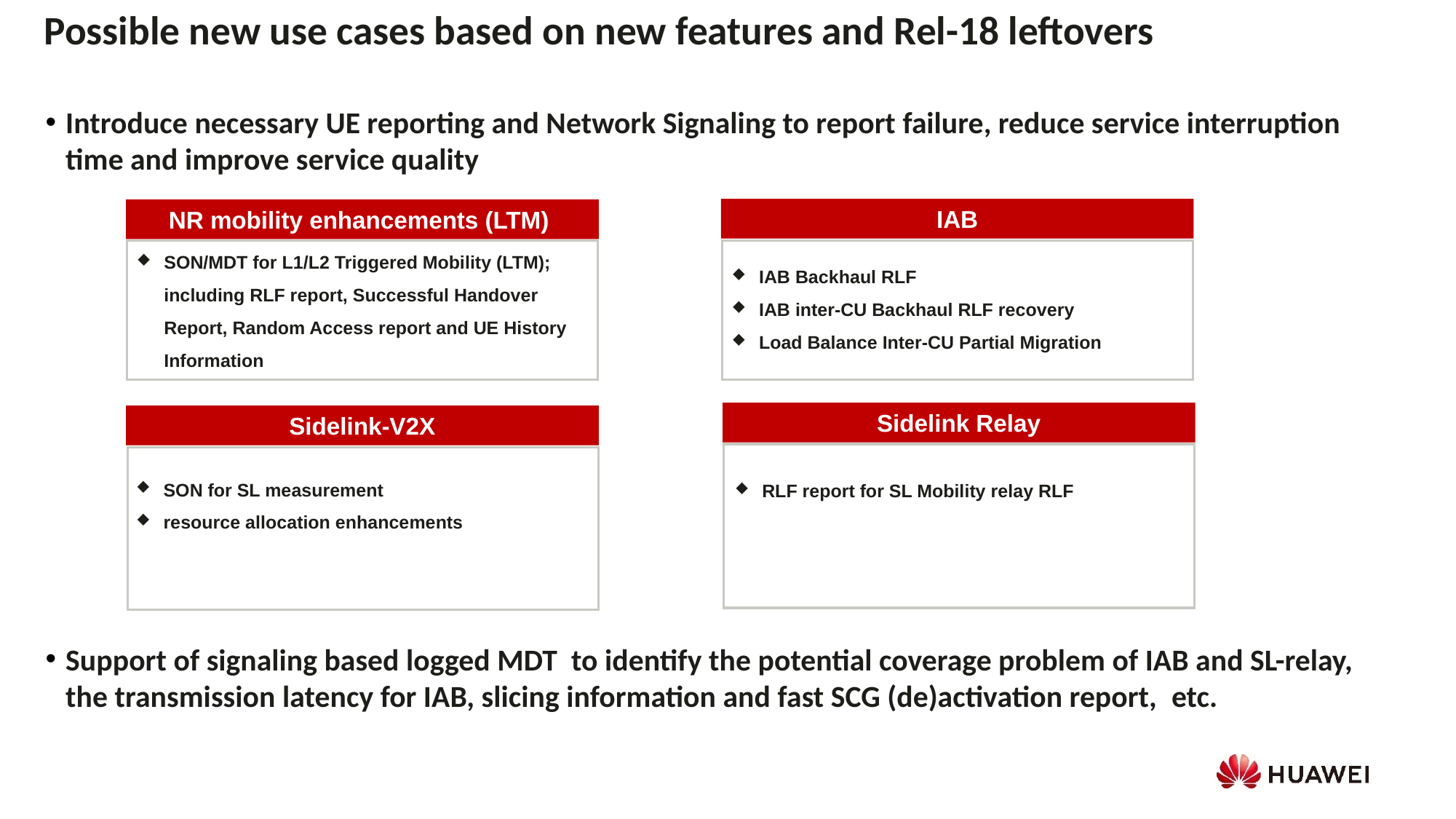

Possible new use cases based on new features and Rel-18 leftovers
Introduce necessary UE reporting and Network Signaling to report failure, reduce service interruption time and improve service quality

Support of signaling based logged MDT  to identify the potential coverage problem of IAB and SL-relay, the transmission latency for IAB, slicing information and fast SCG (de)activation report,  etc.
IAB
NR mobility enhancements (LTM)
SON/MDT for L1/L2 Triggered Mobility (LTM); including RLF report, Successful Handover Report, Random Access report and UE History Information

IAB Backhaul RLF
IAB inter-CU Backhaul RLF recovery
Load Balance Inter-CU Partial Migration
Sidelink Relay
Sidelink-V2X

SON for SL measurement
resource allocation enhancements
RLF report for SL Mobility relay RLF